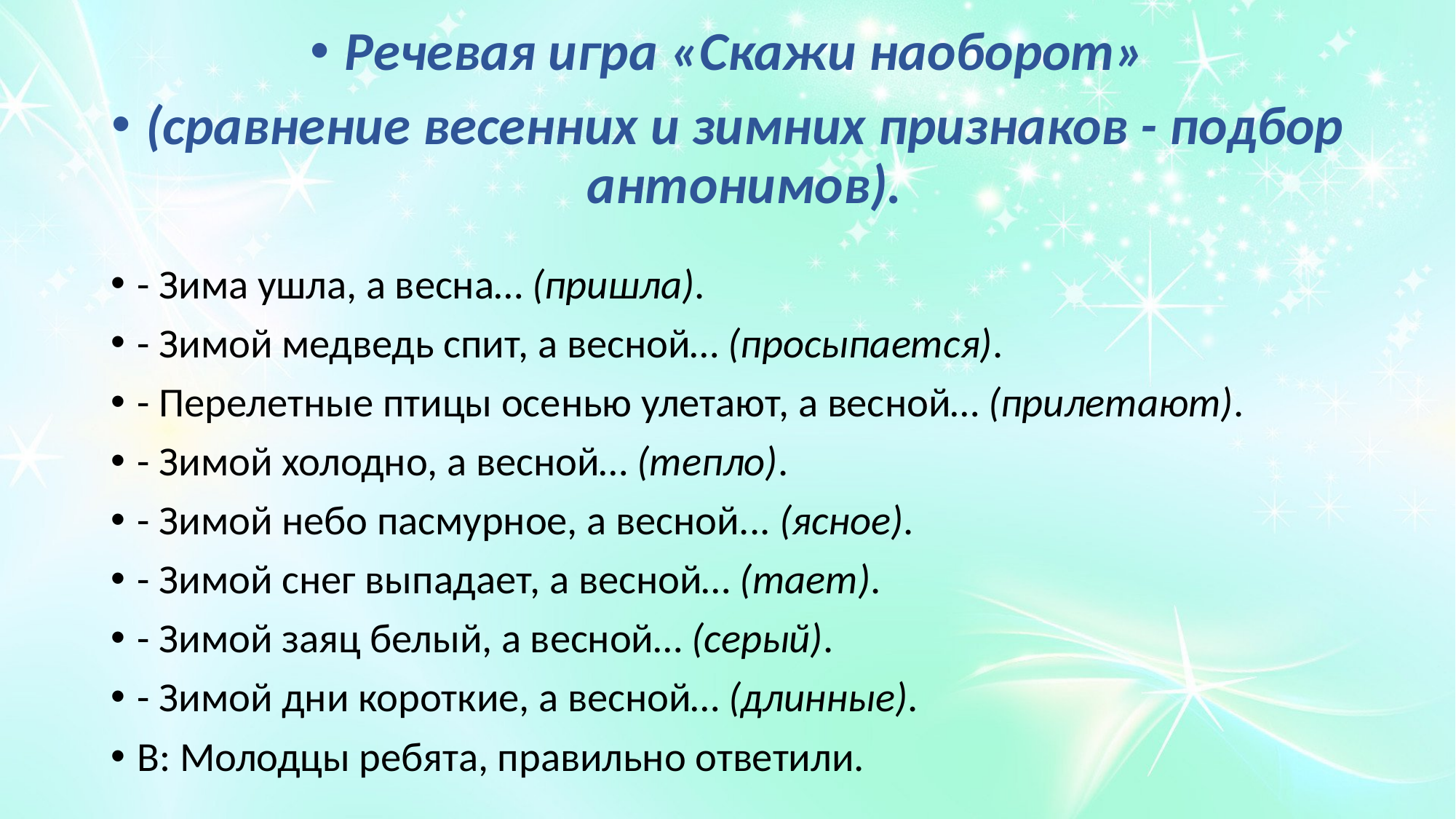

# Речевая игра «Скажи наоборот»
(сравнение весенних и зимних признаков - подбор антонимов).

- Зима ушла, а весна… (пришла).
- Зимой медведь спит, а весной… (просыпается).
- Перелетные птицы осенью улетают, а весной… (прилетают).
- Зимой холодно, а весной… (тепло).
- Зимой небо пасмурное, а весной... (ясное).
- Зимой снег выпадает, а весной… (тает).
- Зимой заяц белый, а весной… (серый).
- Зимой дни короткие, а весной… (длинные).
В: Молодцы ребята, правильно ответили.